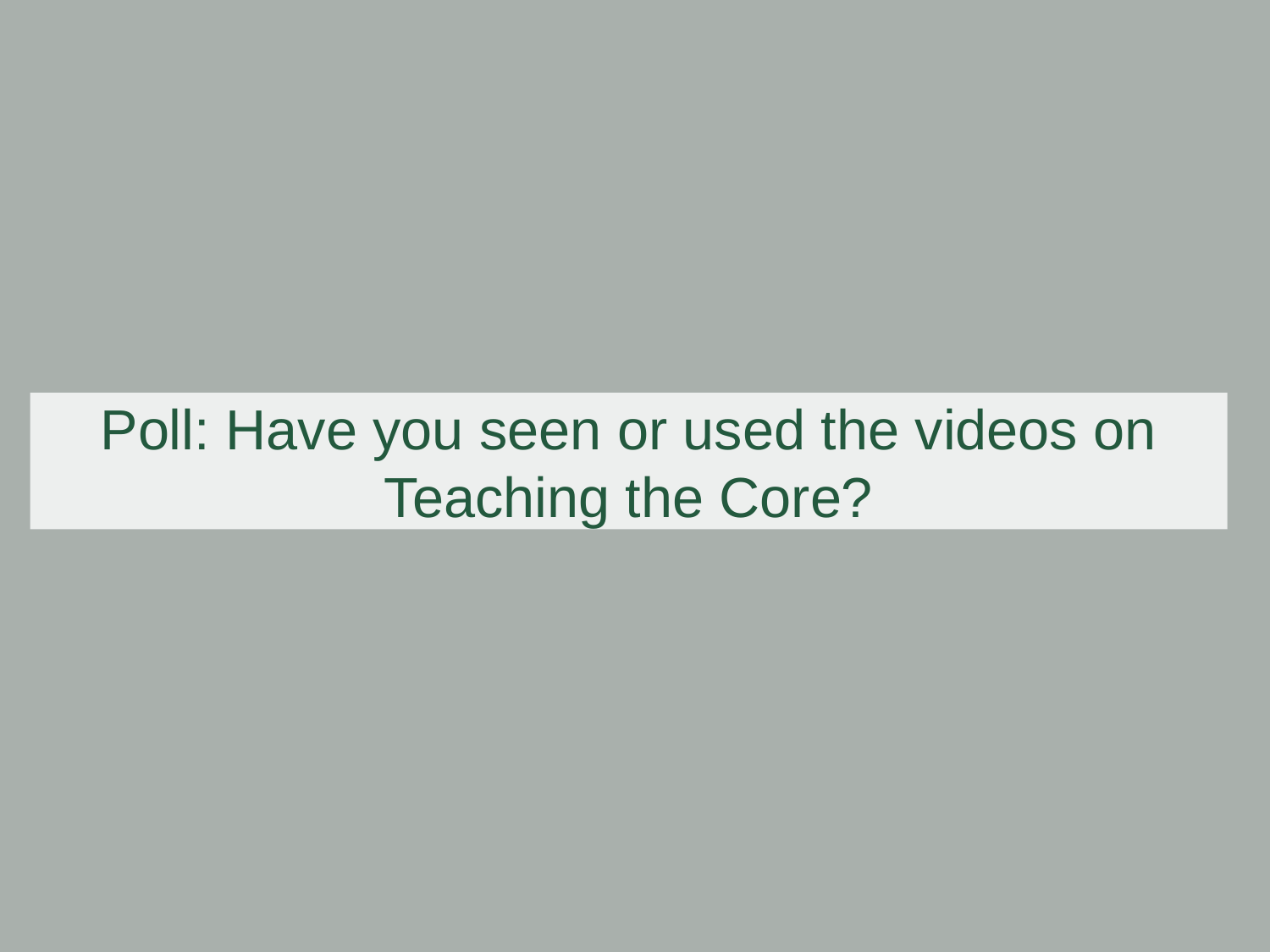

# Poll: Have you seen or used the videos on Teaching the Core?